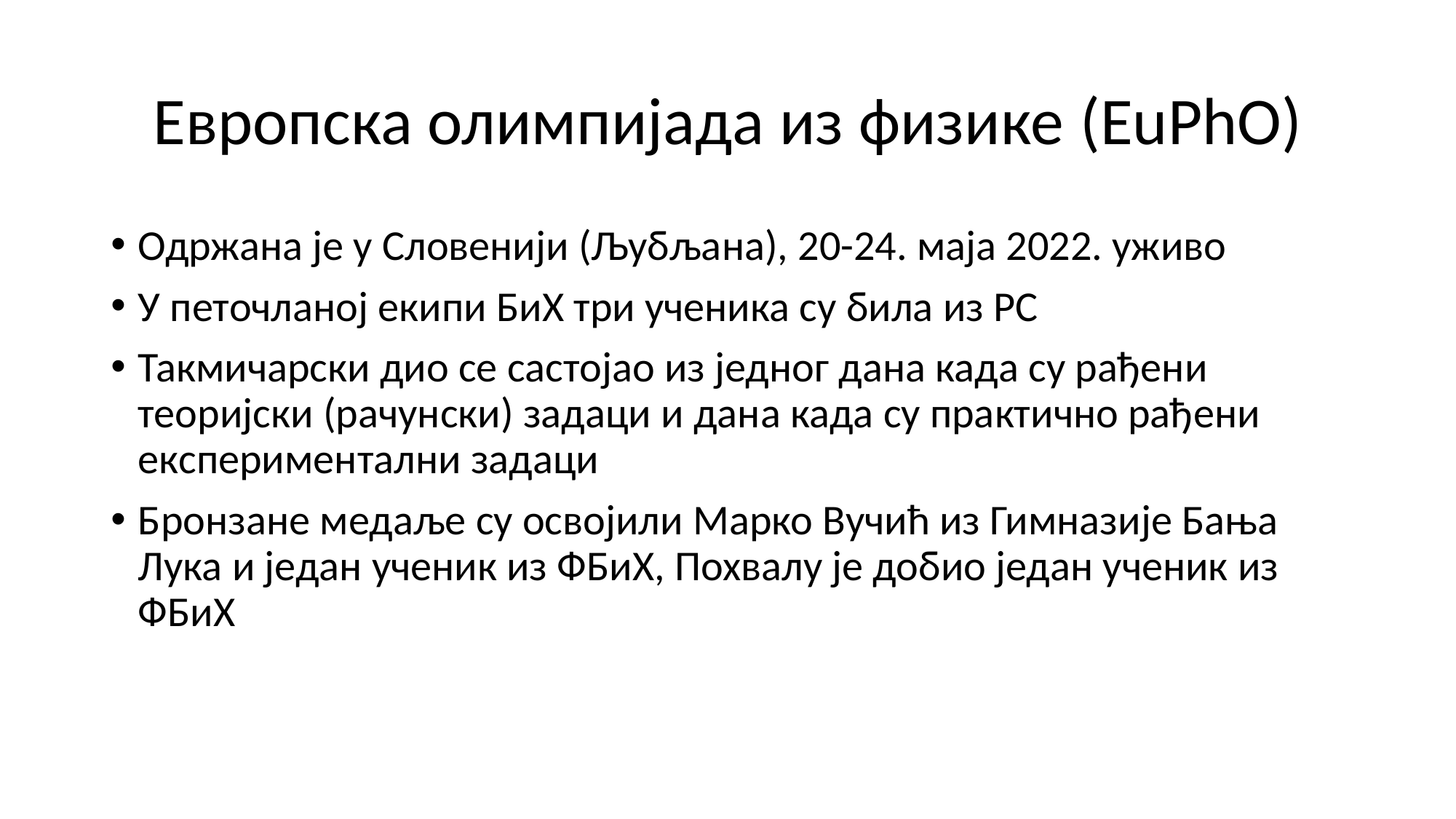

# Европска олимпијада из физике (EuPhO)
Одржана је у Словенији (Љубљана), 20-24. маја 2022. уживо
У петочланој екипи БиХ три ученика су била из РС
Такмичарски дио се састојао из једног дана када су рађени теоријски (рачунски) задаци и дана када су практично рађени експериментални задаци
Бронзане медаље су освојили Марко Вучић из Гимназије Бања Лука и један ученик из ФБиХ, Похвалу је добио један ученик из ФБиХ